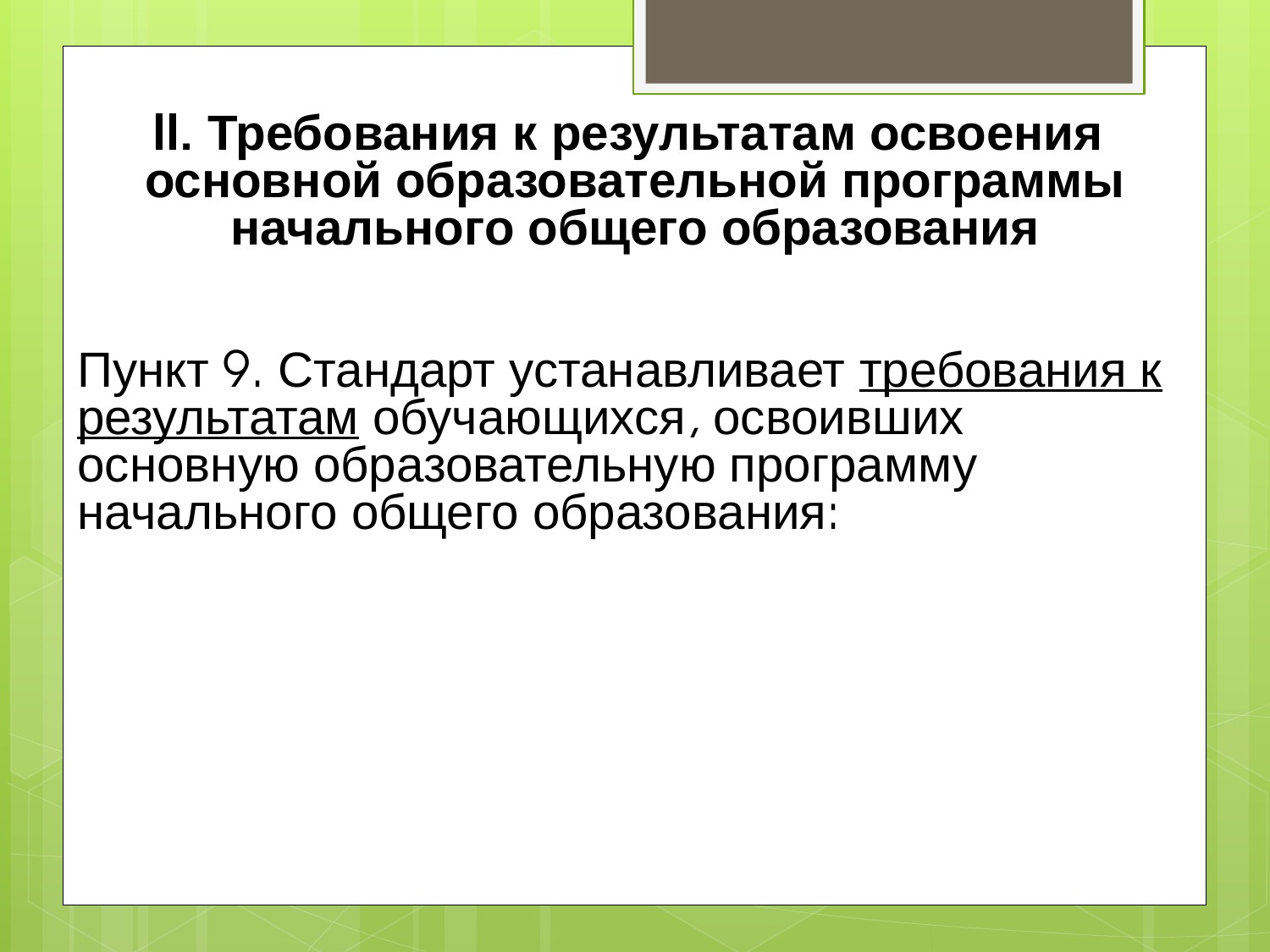

II. Требования к результатам освоения
основной образовательной программы начального общего образования

Пункт 9. Стандарт устанавливает требования к результатам обучающихся, освоивших основную образовательную программу начального общего образования: